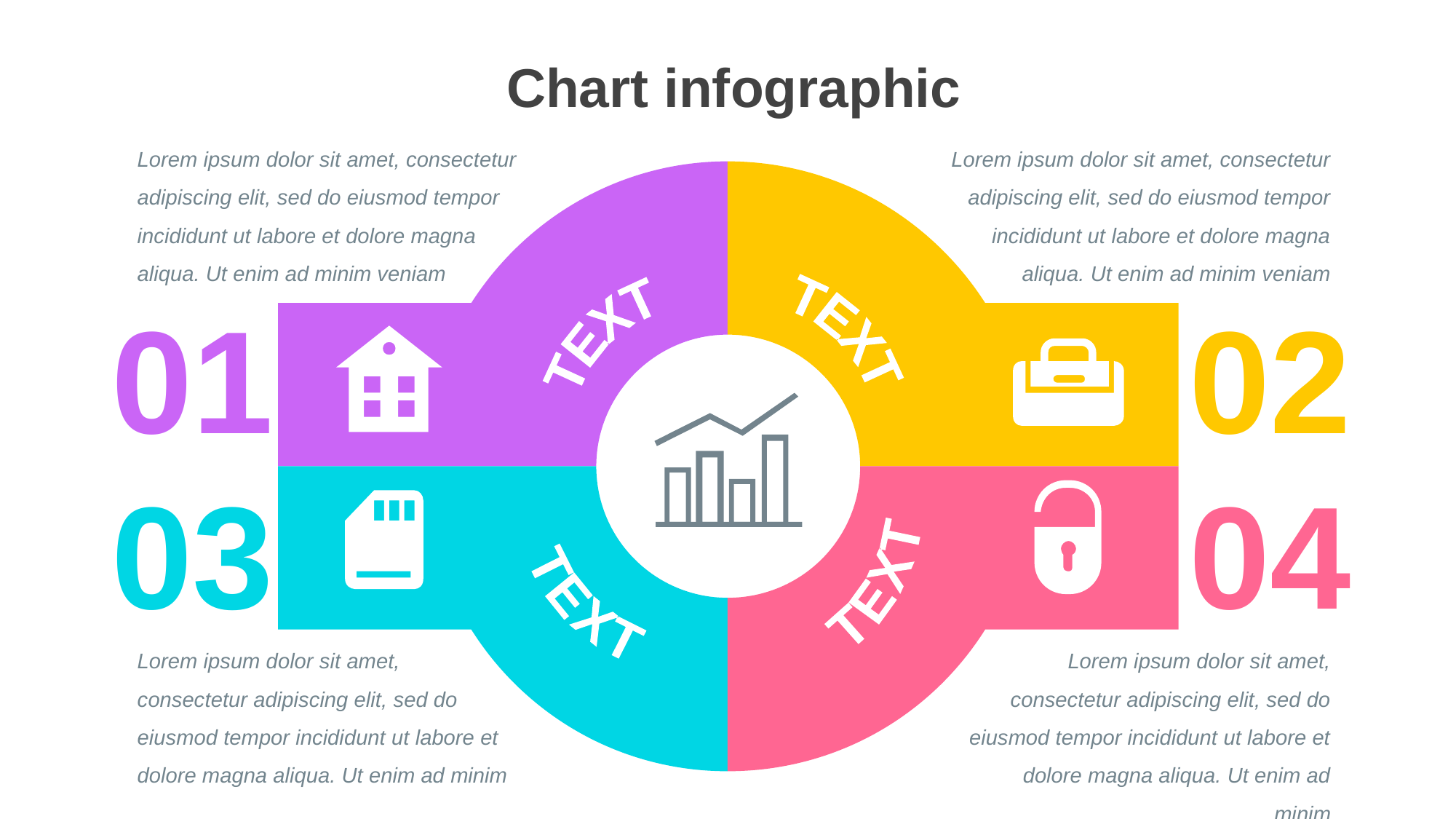

Chart infographic
Lorem ipsum dolor sit amet, consectetur adipiscing elit, sed do eiusmod tempor incididunt ut labore et dolore magna aliqua. Ut enim ad minim veniam
Lorem ipsum dolor sit amet, consectetur adipiscing elit, sed do eiusmod tempor incididunt ut labore et dolore magna aliqua. Ut enim ad minim veniam

TEXT

TEXT

01
02

TEXT

TEXT

03
04
Lorem ipsum dolor sit amet, consectetur adipiscing elit, sed do eiusmod tempor incididunt ut labore et dolore magna aliqua. Ut enim ad minim
Lorem ipsum dolor sit amet, consectetur adipiscing elit, sed do eiusmod tempor incididunt ut labore et dolore magna aliqua. Ut enim ad minim